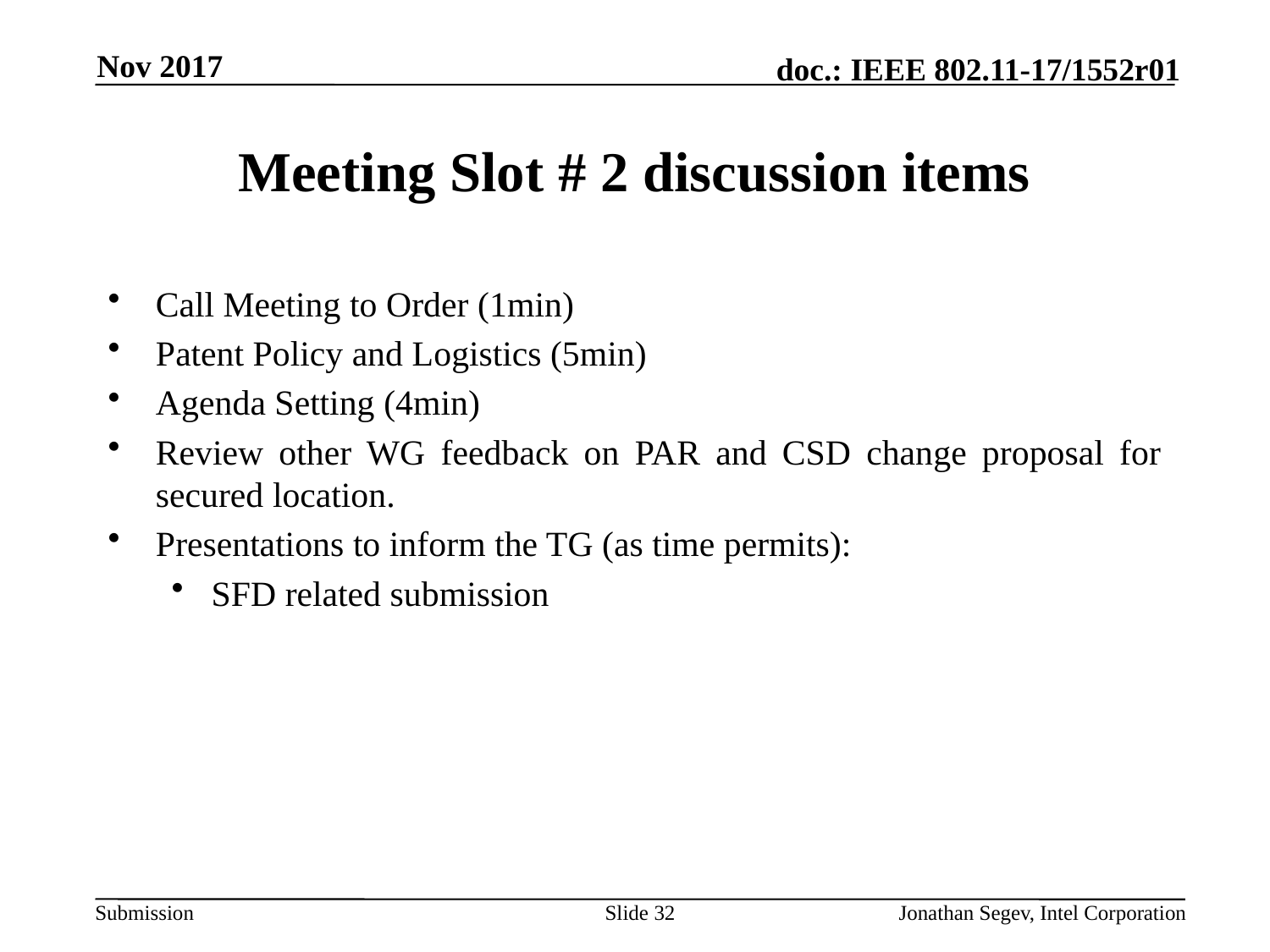

Nov 2017
# Meeting Slot # 2 discussion items
Call Meeting to Order (1min)
Patent Policy and Logistics (5min)
Agenda Setting (4min)
Review other WG feedback on PAR and CSD change proposal for secured location.
Presentations to inform the TG (as time permits):
SFD related submission

Slide 32
Jonathan Segev, Intel Corporation